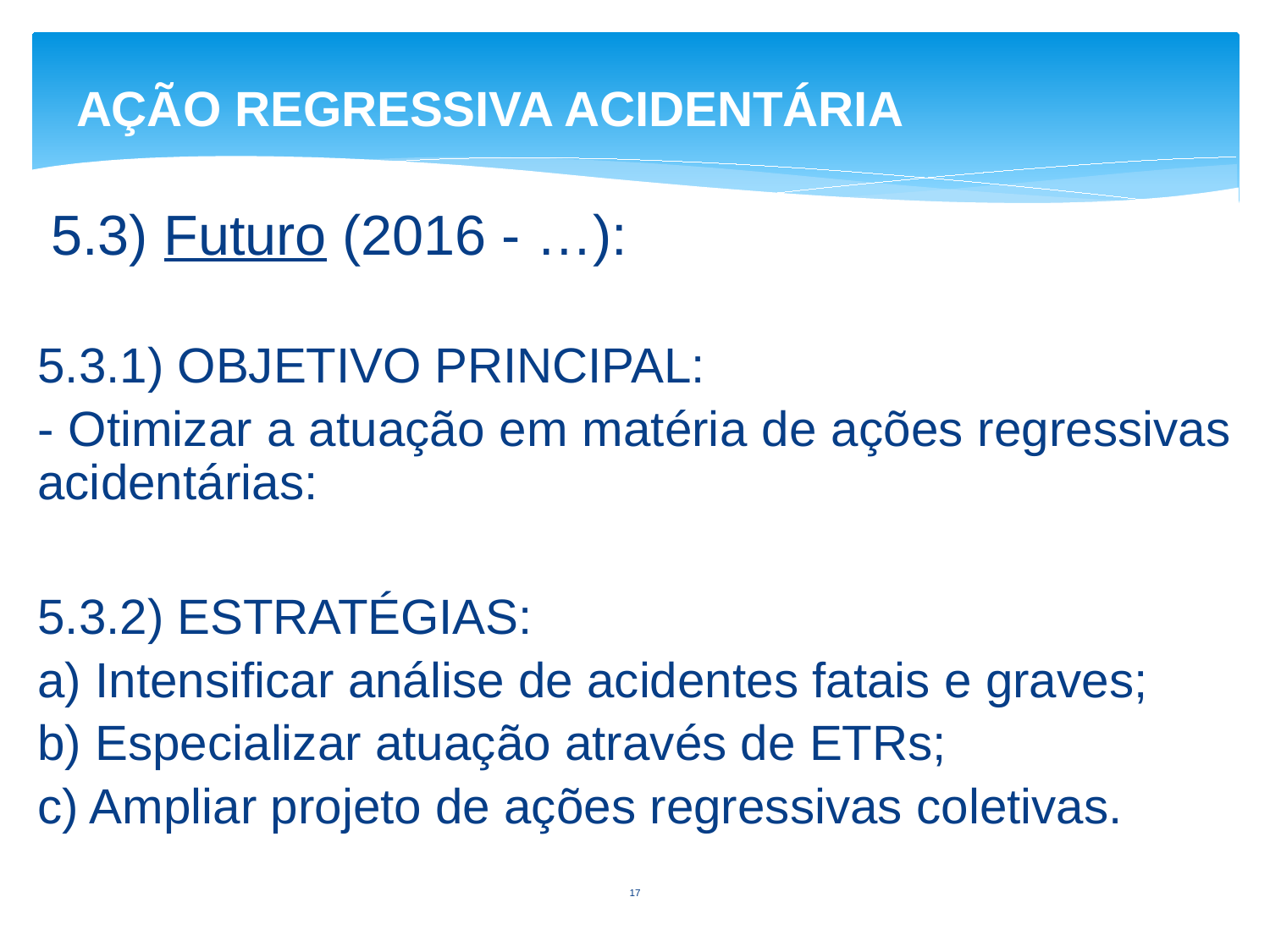

# AÇÃO REGRESSIVA ACIDENTÁRIA
5.3) Futuro (2016 - …):

5.3.1) OBJETIVO PRINCIPAL:
- Otimizar a atuação em matéria de ações regressivas acidentárias:

5.3.2) ESTRATÉGIAS:
a) Intensificar análise de acidentes fatais e graves;
b) Especializar atuação através de ETRs;
c) Ampliar projeto de ações regressivas coletivas.

17